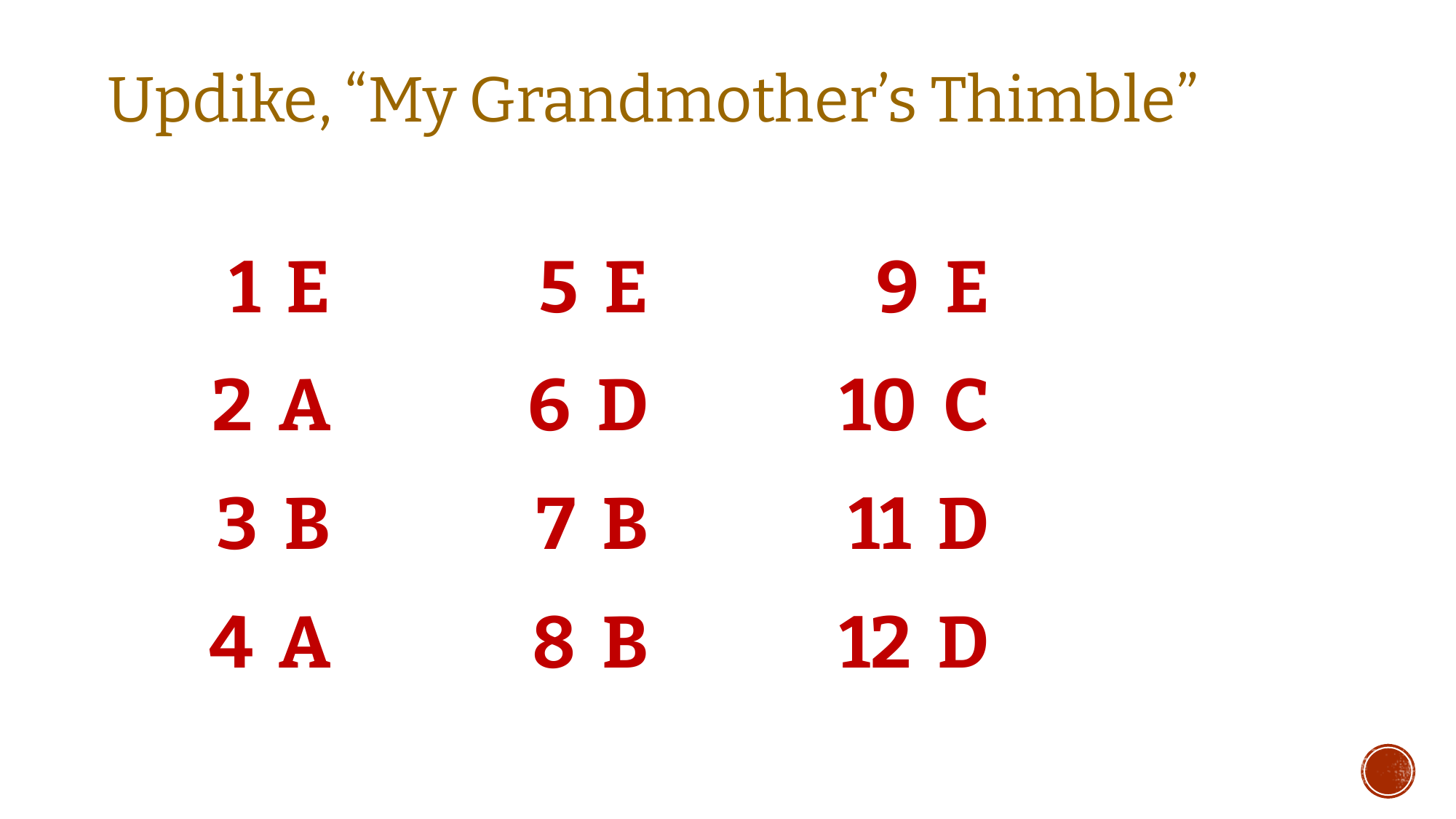

Updike, “My Grandmother’s Thimble”
1  E
5  E
9  E
2  A
6  D
10  C
3  B
7  B
11  D
4  A
8  B
12  D